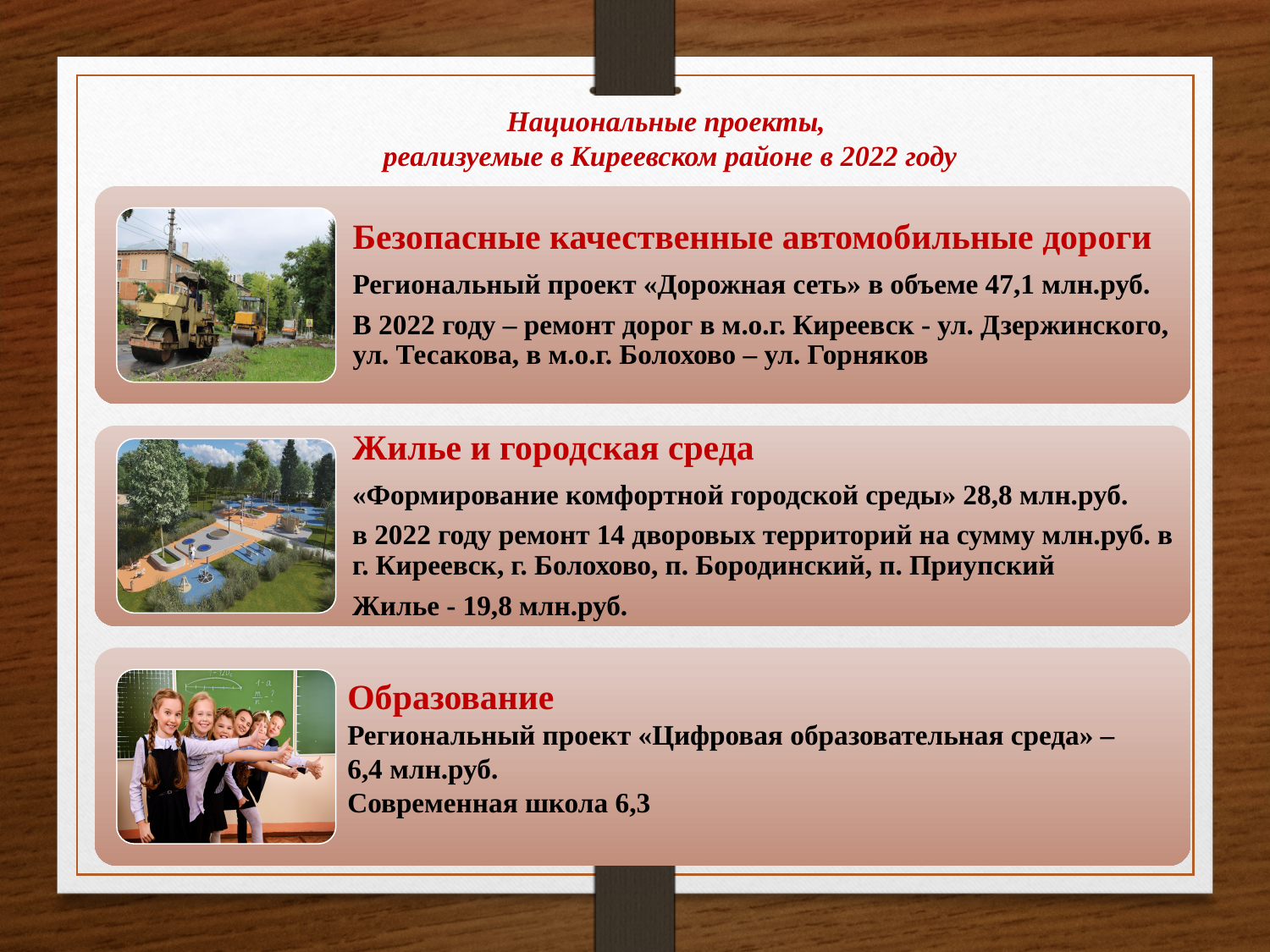

# Национальные проекты, реализуемые в Киреевском районе в 2022 году
Безопасные качественные автомобильные дороги
Региональный проект «Дорожная сеть» в объеме 47,1 млн.руб.
В 2022 году – ремонт дорог в м.о.г. Киреевск - ул. Дзержинского, ул. Тесакова, в м.о.г. Болохово – ул. Горняков
Жилье и городская среда
«Формирование комфортной городской среды» 28,8 млн.руб.
в 2022 году ремонт 14 дворовых территорий на сумму млн.руб. в г. Киреевск, г. Болохово, п. Бородинский, п. Приупский
Жилье - 19,8 млн.руб.

Образование
Региональный проект «Цифровая образовательная среда» – 6,4 млн.руб.
Современная школа 6,3

7